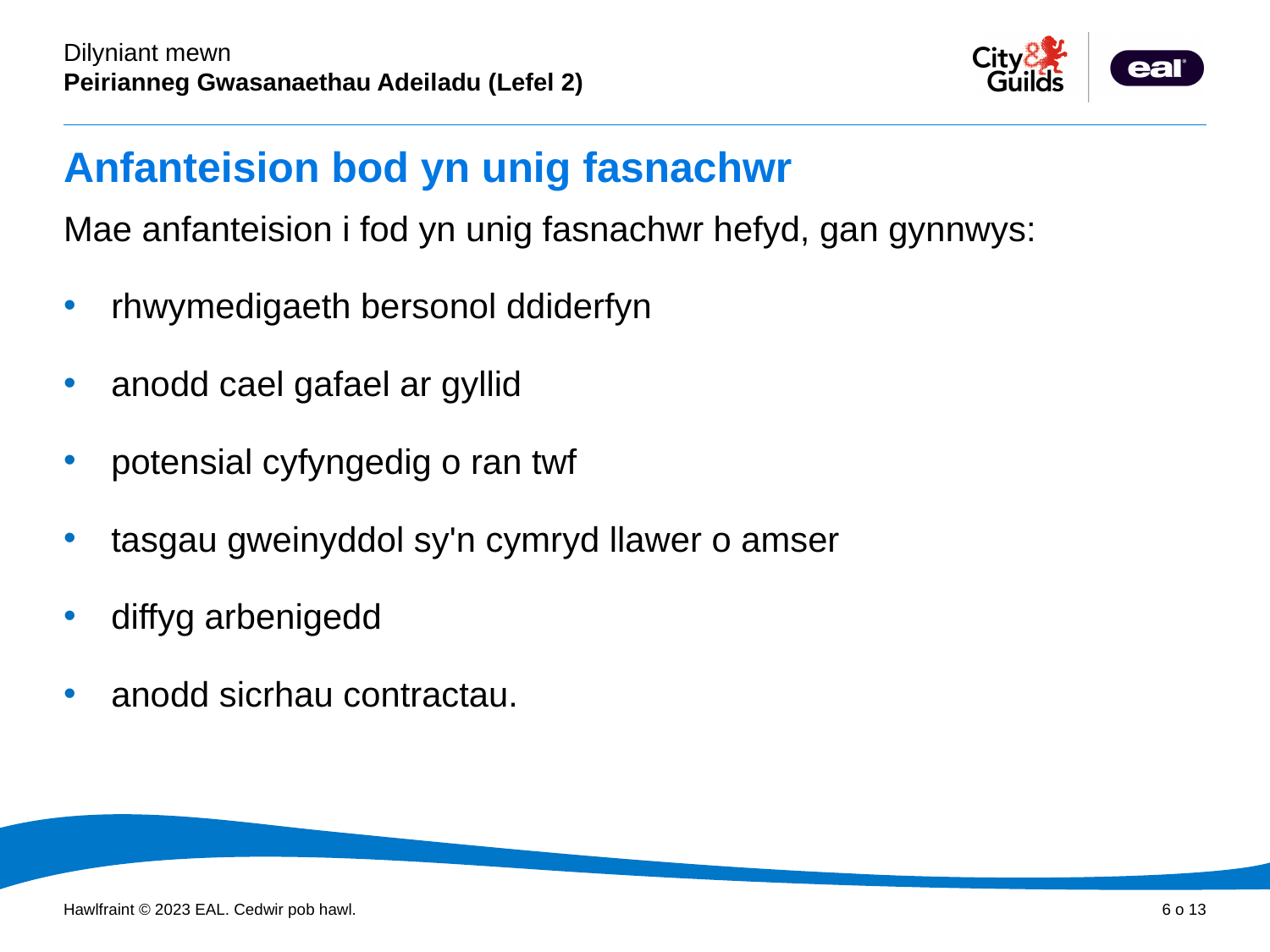

# Anfanteision bod yn unig fasnachwr
Mae anfanteision i fod yn unig fasnachwr hefyd, gan gynnwys:
rhwymedigaeth bersonol ddiderfyn
anodd cael gafael ar gyllid
potensial cyfyngedig o ran twf
tasgau gweinyddol sy'n cymryd llawer o amser
diffyg arbenigedd
anodd sicrhau contractau.